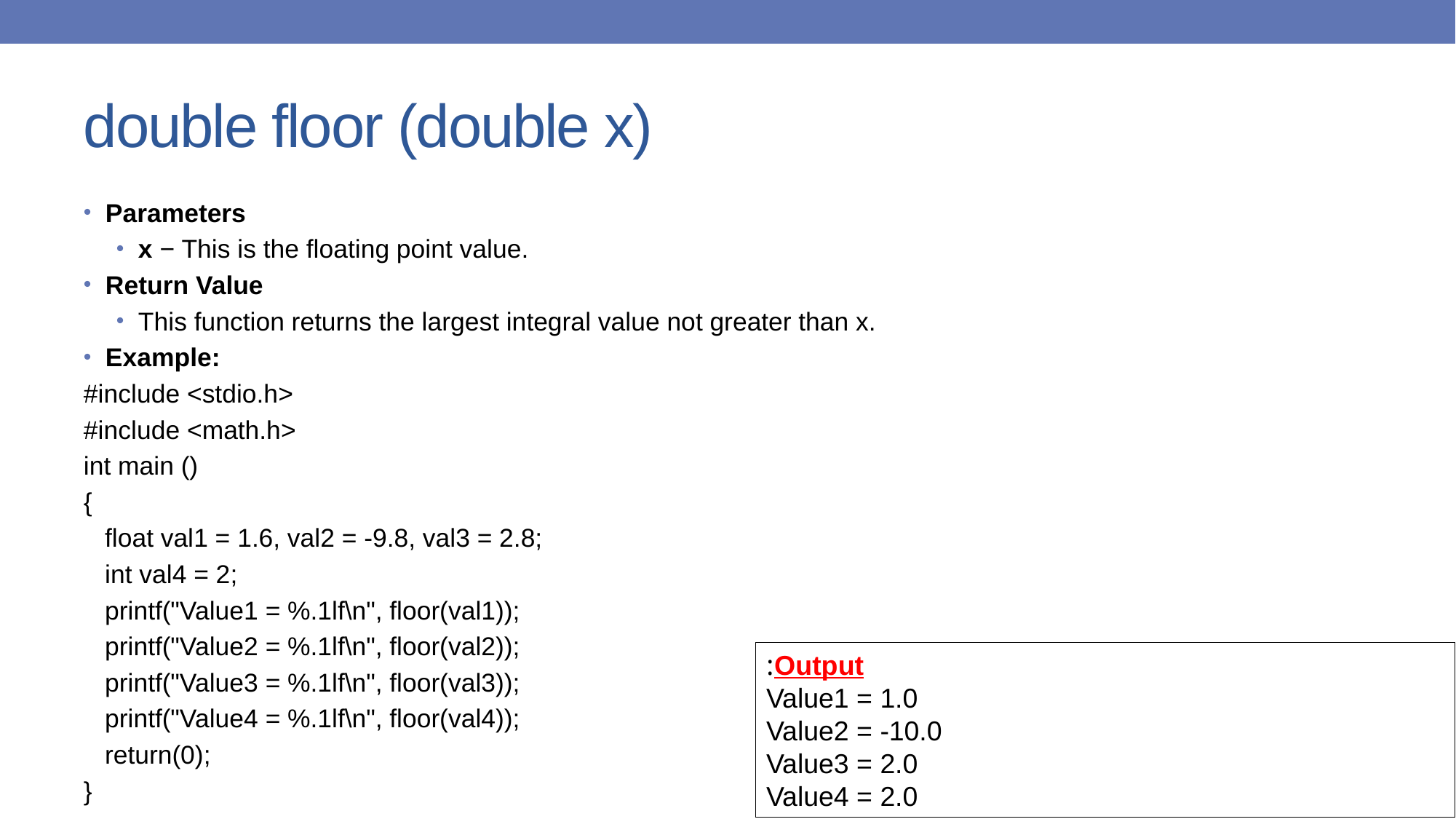

# double floor (double x)
Parameters
x − This is the floating point value.
Return Value
This function returns the largest integral value not greater than x.
Example:
#include <stdio.h>
#include <math.h>
int main ()
{
   float val1 = 1.6, val2 = -9.8, val3 = 2.8;
   int val4 = 2;
   printf("Value1 = %.1lf\n", floor(val1));
   printf("Value2 = %.1lf\n", floor(val2));
   printf("Value3 = %.1lf\n", floor(val3));
   printf("Value4 = %.1lf\n", floor(val4));
   return(0);
}
Output:
Value1 = 1.0
Value2 = -10.0
Value3 = 2.0
Value4 = 2.0